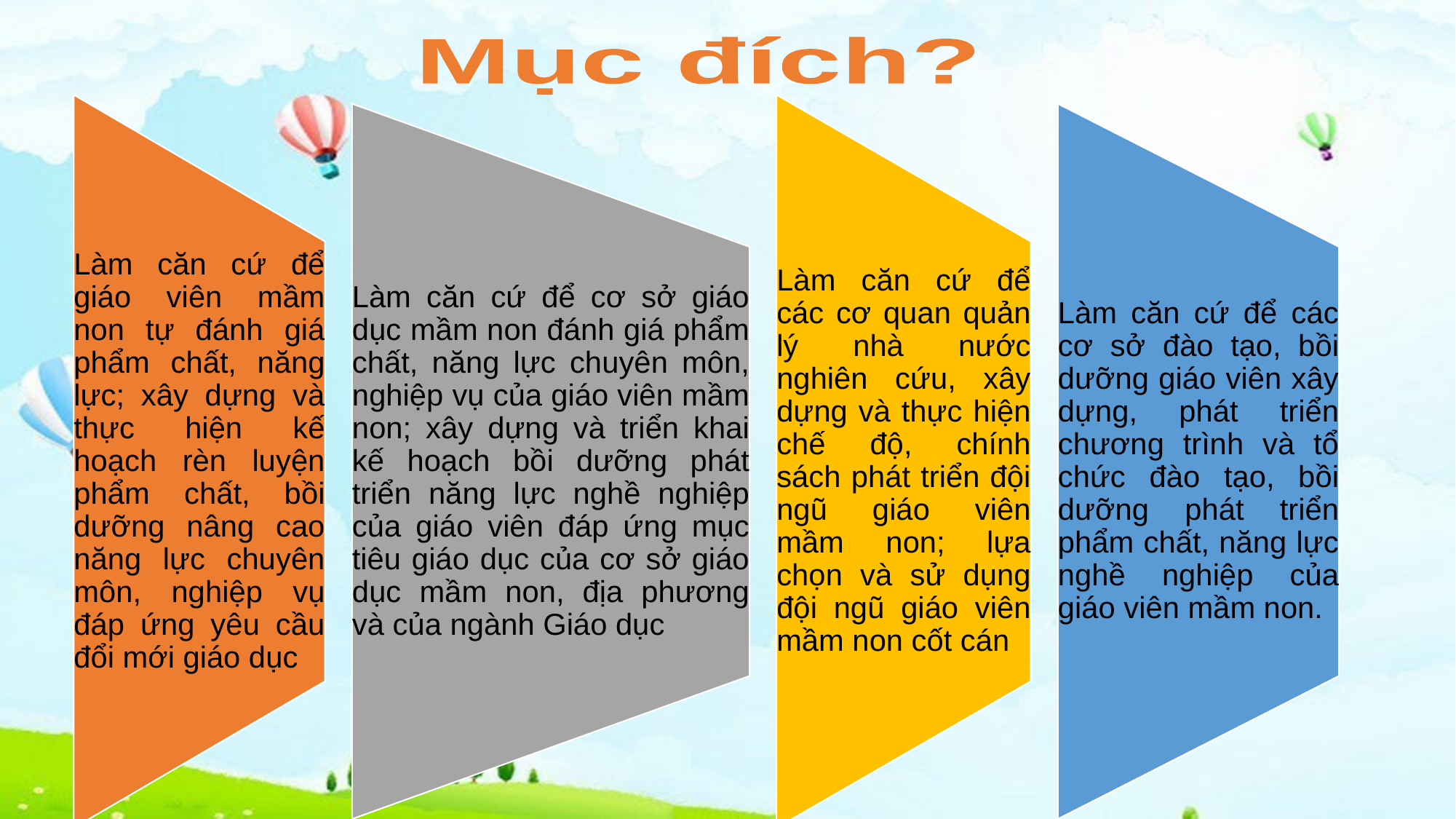

Mục đích?
Làm căn cứ để giáo viên mầm non tự đánh giá phẩm chất, năng lực; xây dựng và thực hiện kế hoạch rèn luyện phẩm chất, bồi dưỡng nâng cao năng lực chuyên môn, nghiệp vụ đáp ứng yêu cầu đổi mới giáo dục
Làm căn cứ để cơ sở giáo dục mầm non đánh giá phẩm chất, năng lực chuyên môn, nghiệp vụ của giáo viên mầm non; xây dựng và triển khai kế hoạch bồi dưỡng phát triển năng lực nghề nghiệp của giáo viên đáp ứng mục tiêu giáo dục của cơ sở giáo dục mầm non, địa phương và của ngành Giáo dục
Làm căn cứ để các cơ quan quản lý nhà nước nghiên cứu, xây dựng và thực hiện chế độ, chính sách phát triển đội ngũ giáo viên mầm non; lựa chọn và sử dụng đội ngũ giáo viên mầm non cốt cán
Làm căn cứ để các cơ sở đào tạo, bồi dưỡng giáo viên xây dựng, phát triển chương trình và tổ chức đào tạo, bồi dưỡng phát triển phẩm chất, năng lực nghề nghiệp của giáo viên mầm non.